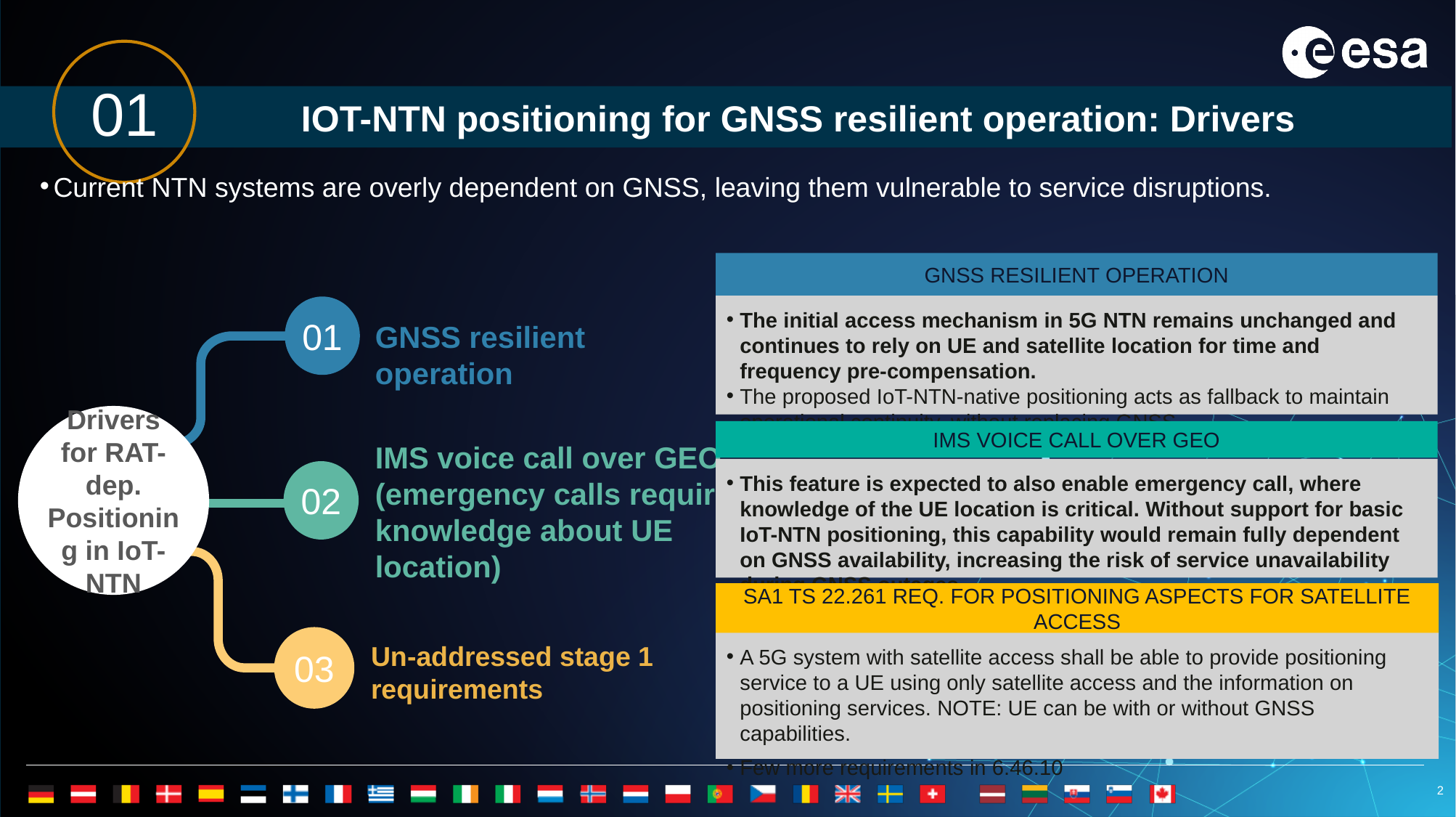

01
		IOT-NTN positioning for GNSS resilient operation: Drivers
Current NTN systems are overly dependent on GNSS, leaving them vulnerable to service disruptions.
GNSS resilient operation
The initial access mechanism in 5G NTN remains unchanged and continues to rely on UE and satellite location for time and frequency pre-compensation.
The proposed IoT-NTN-native positioning acts as fallback to maintain operational continuity, without replacing GNSS.

01
GNSS resilient operation

Drivers for RAT-dep. Positioning in IoT-NTN
IMS voice call over GEO
IMS voice call over GEO (emergency calls require knowledge about UE location)
This feature is expected to also enable emergency call, where knowledge of the UE location is critical. Without support for basic IoT-NTN positioning, this capability would remain fully dependent on GNSS availability, increasing the risk of service unavailability during GNSS outages.
02

SA1 TS 22.261 req. for positioning aspects for satellite access
03
A 5G system with satellite access shall be able to provide positioning service to a UE using only satellite access and the information on positioning services. NOTE: UE can be with or without GNSS capabilities.
Few more requirements in 6.46.10

Un-addressed stage 1 requirements